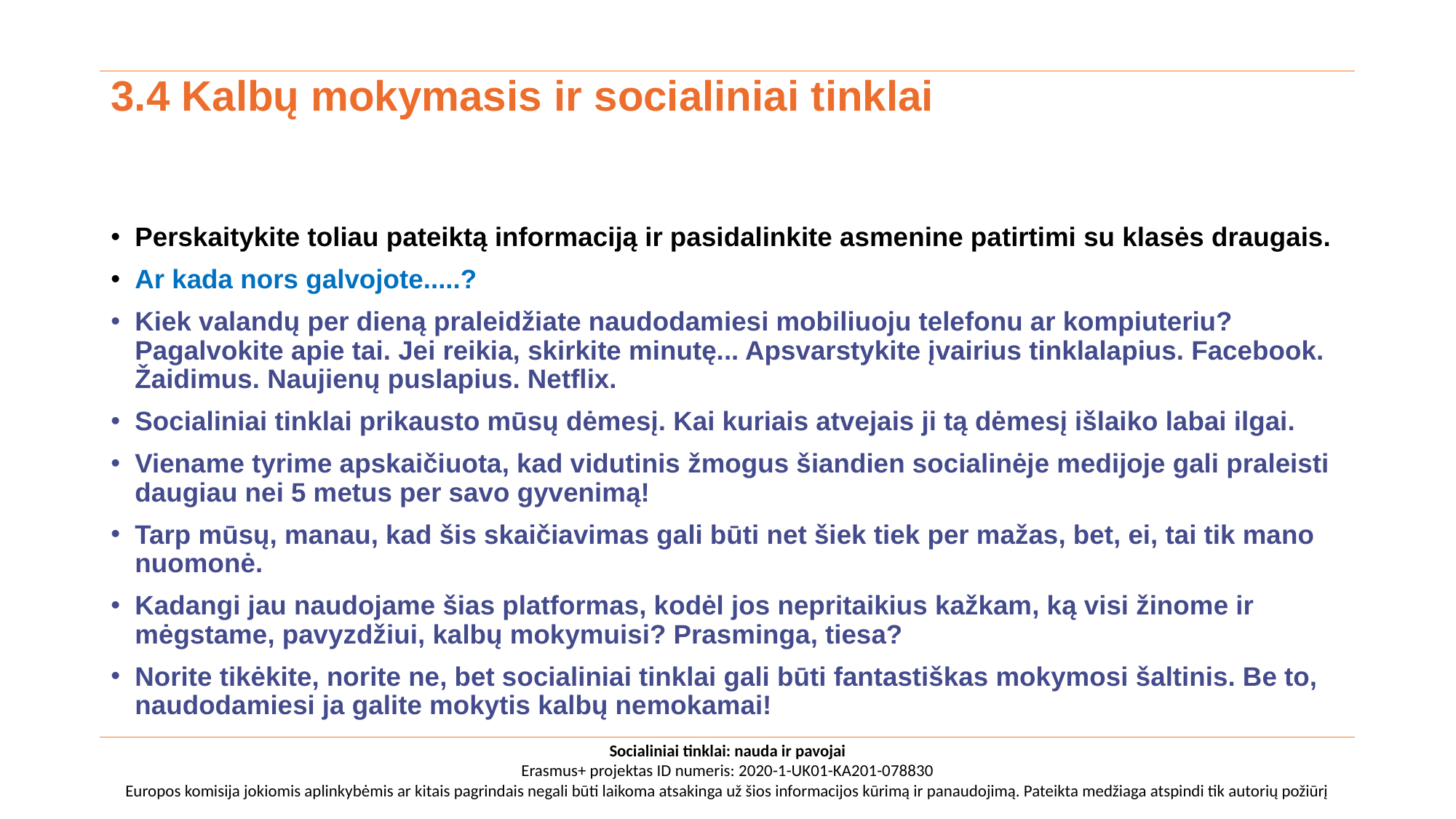

# 3.4 Kalbų mokymasis ir socialiniai tinklai
Perskaitykite toliau pateiktą informaciją ir pasidalinkite asmenine patirtimi su klasės draugais.
Ar kada nors galvojote.....?
Kiek valandų per dieną praleidžiate naudodamiesi mobiliuoju telefonu ar kompiuteriu? Pagalvokite apie tai. Jei reikia, skirkite minutę... Apsvarstykite įvairius tinklalapius. Facebook. Žaidimus. Naujienų puslapius. Netflix.
Socialiniai tinklai prikausto mūsų dėmesį. Kai kuriais atvejais ji tą dėmesį išlaiko labai ilgai.
Viename tyrime apskaičiuota, kad vidutinis žmogus šiandien socialinėje medijoje gali praleisti daugiau nei 5 metus per savo gyvenimą!
Tarp mūsų, manau, kad šis skaičiavimas gali būti net šiek tiek per mažas, bet, ei, tai tik mano nuomonė.
Kadangi jau naudojame šias platformas, kodėl jos nepritaikius kažkam, ką visi žinome ir mėgstame, pavyzdžiui, kalbų mokymuisi? Prasminga, tiesa?
Norite tikėkite, norite ne, bet socialiniai tinklai gali būti fantastiškas mokymosi šaltinis. Be to, naudodamiesi ja galite mokytis kalbų nemokamai!

Socialiniai tinklai: nauda ir pavojai
Erasmus+ projektas ID numeris: 2020-1-UK01-KA201-078830
Europos komisija jokiomis aplinkybėmis ar kitais pagrindais negali būti laikoma atsakinga už šios informacijos kūrimą ir panaudojimą. Pateikta medžiaga atspindi tik autorių požiūrį